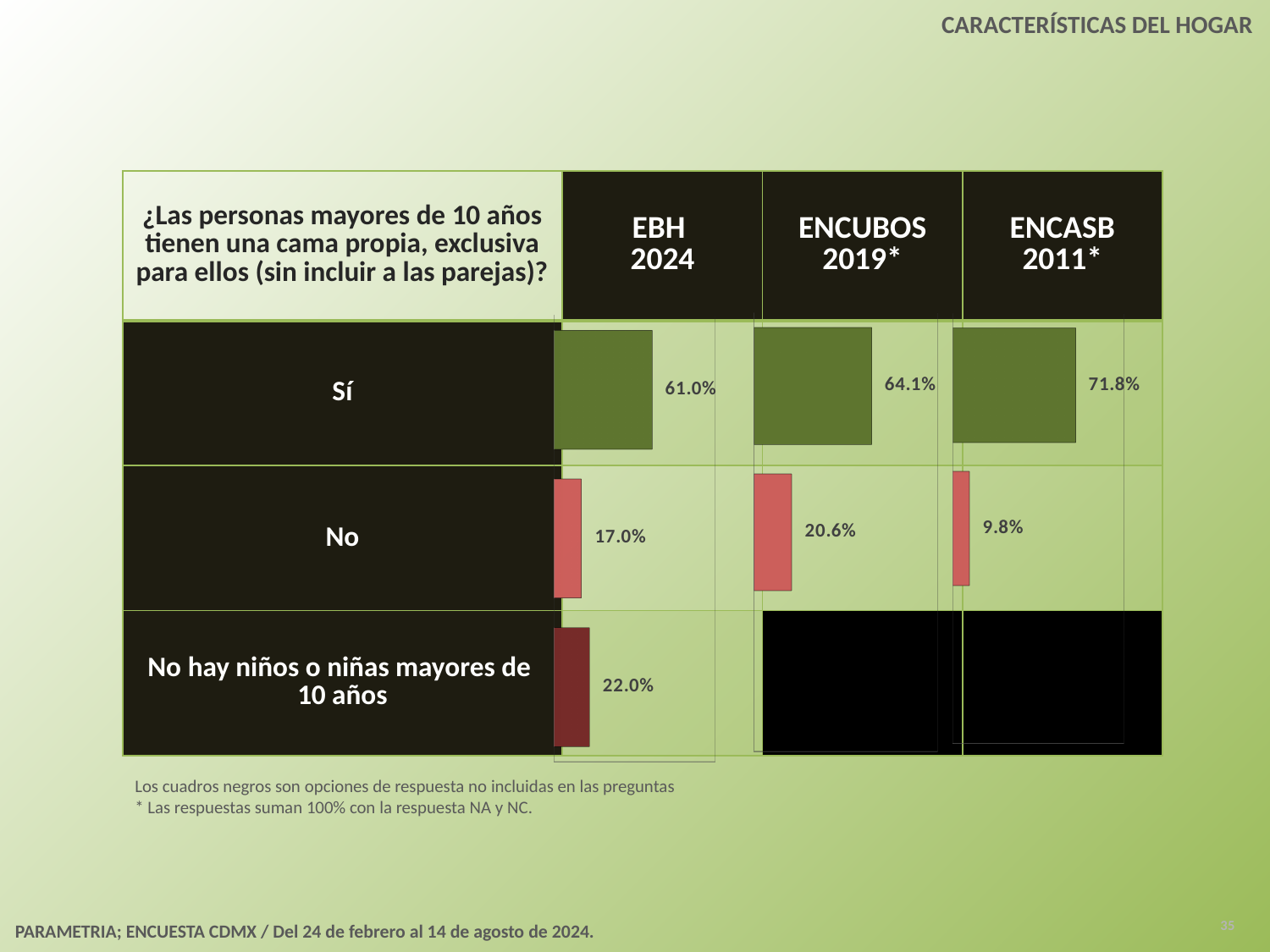

CARACTERÍSTICAS DEL HOGAR
| ¿Las personas mayores de 10 años tienen una cama propia, exclusiva para ellos (sin incluir a las parejas)? | EBH 2024 | ENCUBOS 2019\* | ENCASB 2011\* |
| --- | --- | --- | --- |
| Sí |  |  |  |
| No |  |  |  |
| No hay niños o niñas mayores de 10 años |  |  |  |

[unsupported chart]

[unsupported chart]

[unsupported chart]

Los cuadros negros son opciones de respuesta no incluidas en las preguntas
* Las respuestas suman 100% con la respuesta NA y NC.
35
PARAMETRIA; ENCUESTA CDMX / Del 24 de febrero al 14 de agosto de 2024.